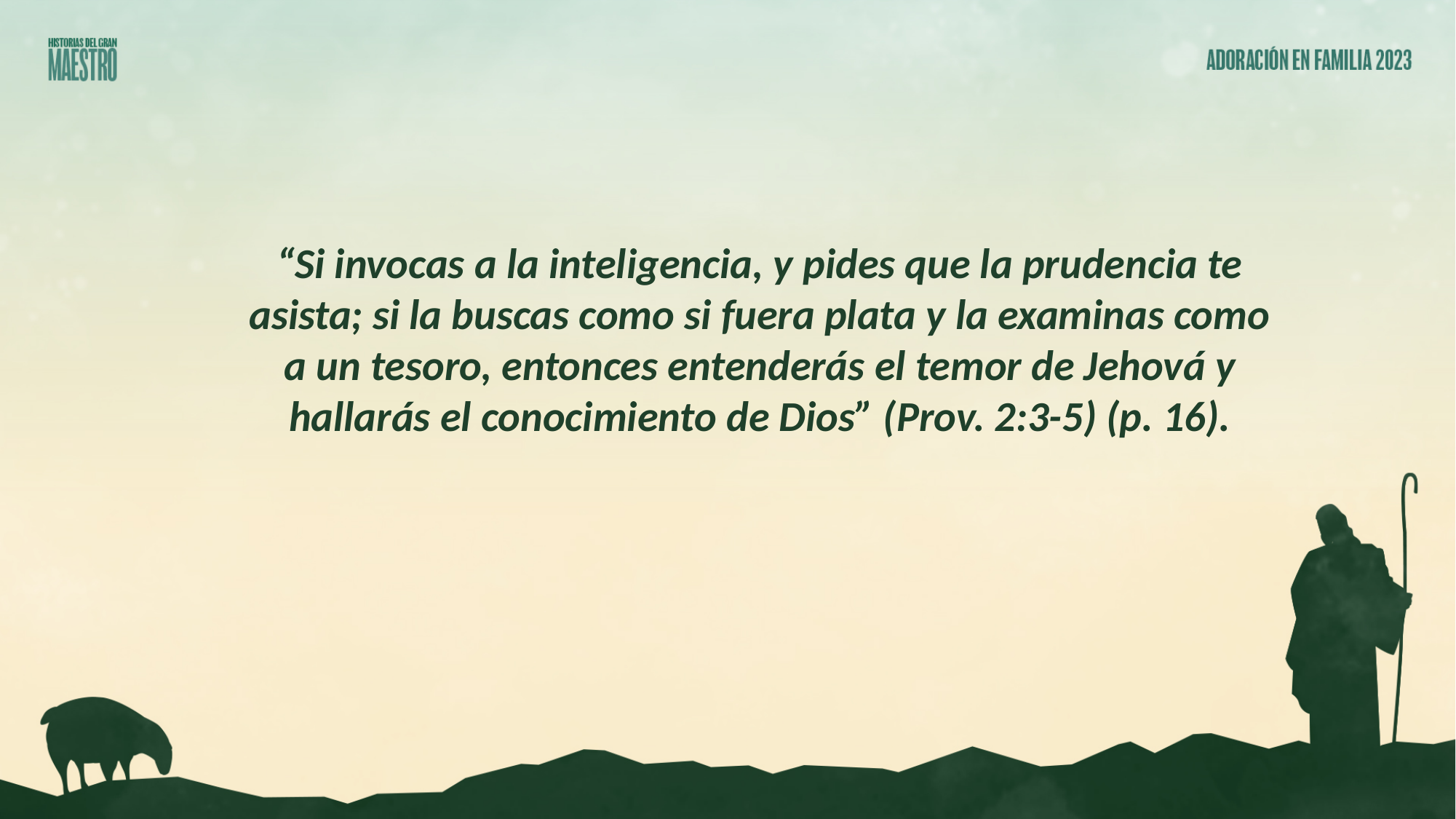

“Si invocas a la inteligencia, y pides que la prudencia te asista; si la buscas como si fuera plata y la examinas como a un tesoro, entonces entenderás el temor de Jehová y hallarás el conocimiento de Dios” (Prov. 2:3-5) (p. 16).